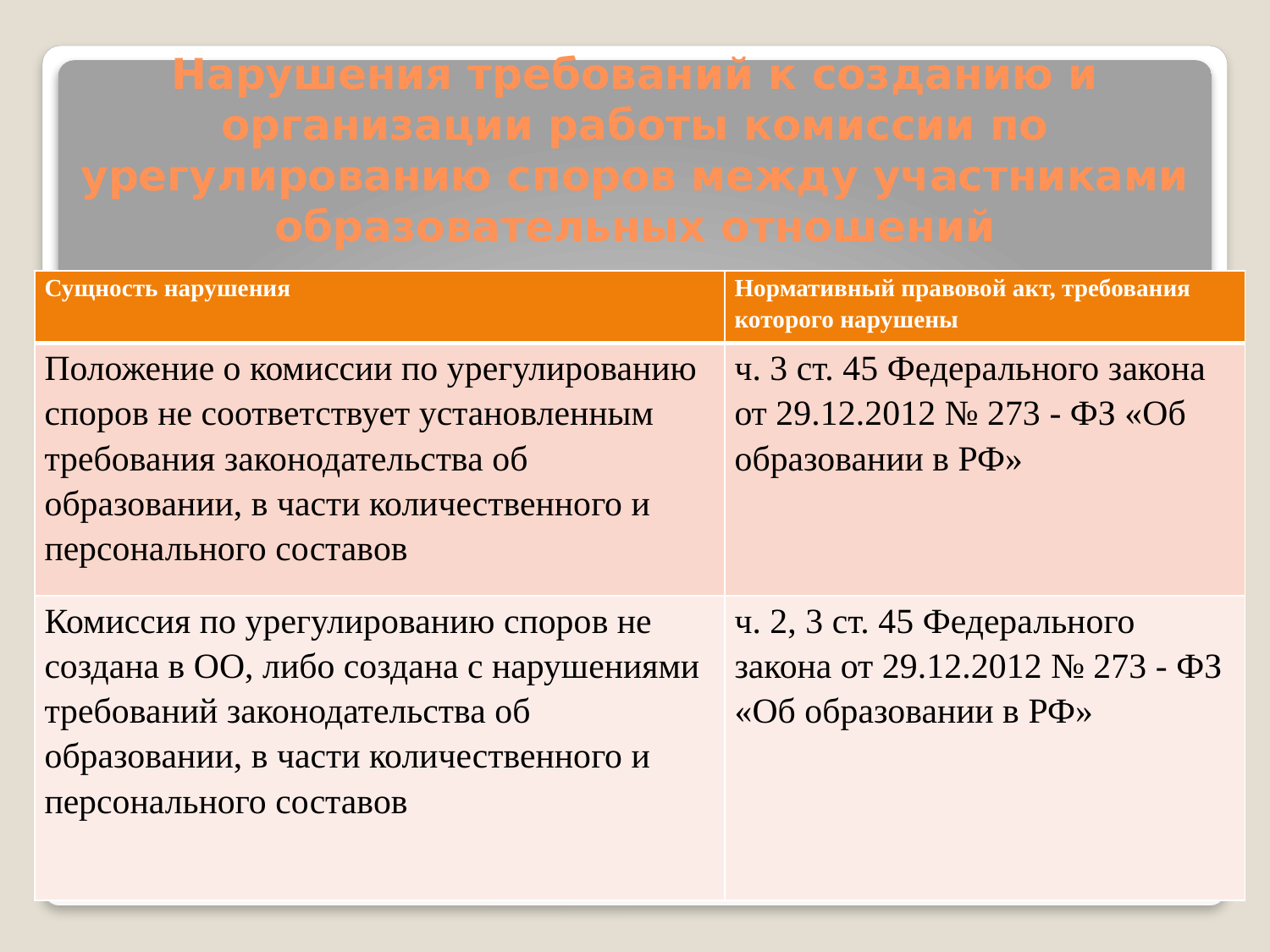

# Нарушения требований к созданию и организации работы комиссии по урегулированию споров между участниками образовательных отношений
| Сущность нарушения | Нормативный правовой акт, требования которого нарушены |
| --- | --- |
| Положение о комиссии по урегулированию споров не соответствует установленным требования законодательства об образовании, в части количественного и персонального составов | ч. 3 ст. 45 Федерального закона от 29.12.2012 № 273 - ФЗ «Об образовании в РФ» |
| Комиссия по урегулированию споров не создана в ОО, либо создана с нарушениями требований законодательства об образовании, в части количественного и персонального составов | ч. 2, 3 ст. 45 Федерального закона от 29.12.2012 № 273 - ФЗ «Об образовании в РФ» |